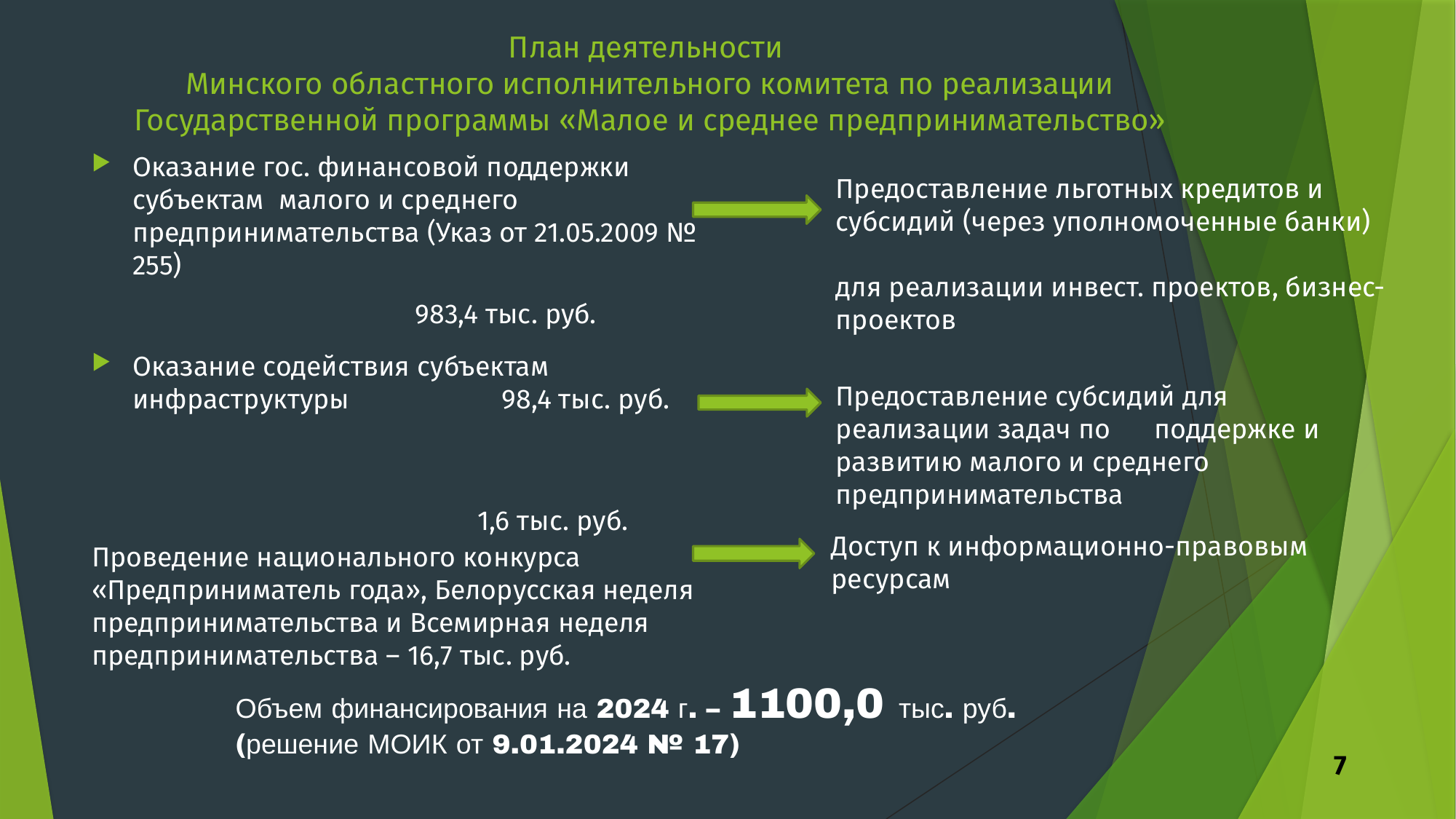

# План деятельности Минского областного исполнительного комитета по реализации Государственной программы «Малое и среднее предпринимательство»
Оказание гос. финансовой поддержки субъектам  малого и среднего предпринимательства (Указ от 21.05.2009 № 255)

                                                                                                                               983,4 тыс. руб.

Оказание содействия субъектам инфраструктуры                     98,4 тыс. руб.

                                                     1,6 тыс. руб.
Проведение национального конкурса «Предприниматель года», Белорусская неделя предпринимательства и Всемирная неделя предпринимательства – 16,7 тыс. руб.

Предоставление льготных кредитов и субсидий (через уполномоченные банки)

для реализации инвест. проектов, бизнес-проектов

Предоставление субсидий для реализации задач по      поддержке и развитию малого и среднего предпринимательства

Доступ к информационно-правовым ресурсам

Объем финансирования на 2024 г. – 1100,0 тыс. руб.
(решение МОИК от 9.01.2024 № 17)
7